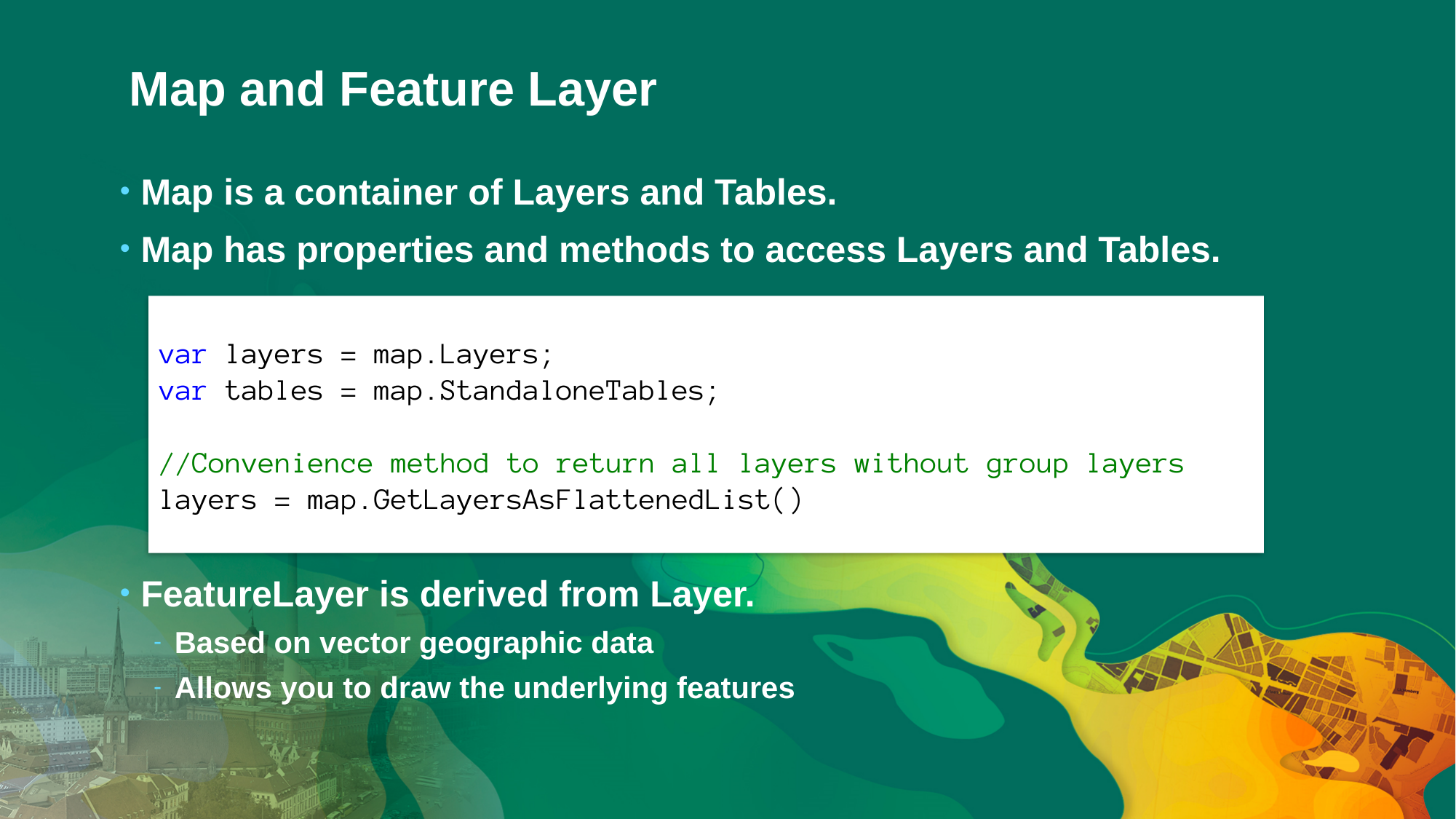

# Map and Feature Layer
Map is a container of Layers and Tables.
Map has properties and methods to access Layers and Tables.

FeatureLayer is derived from Layer.
Based on vector geographic data
Allows you to draw the underlying features

var layers = map.Layers;
var tables = map.StandaloneTables;

//Convenience method to return all layers without group layers
layers = map.GetLayersAsFlattenedList()